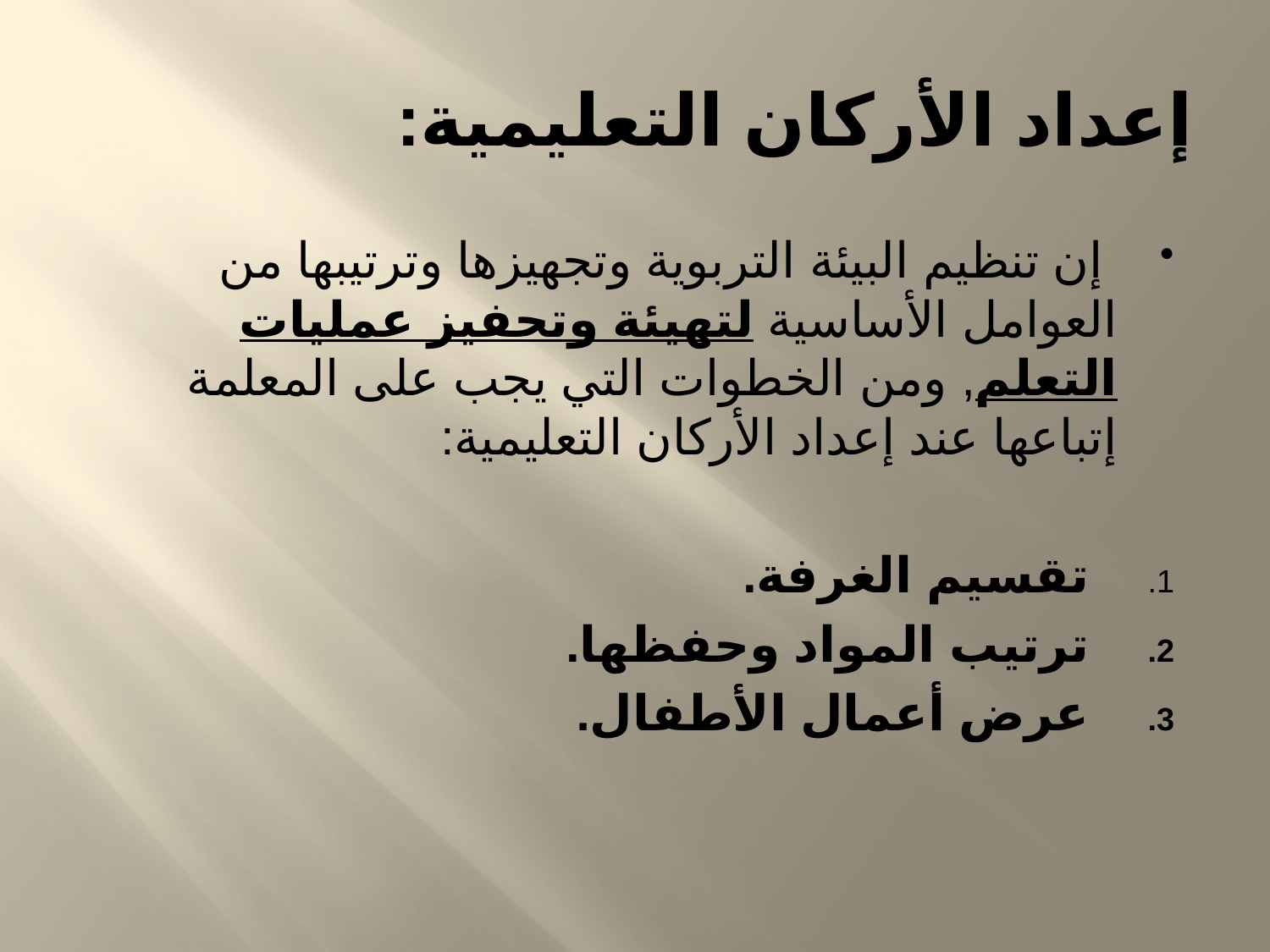

# إعداد الأركان التعليمية:
 إن تنظيم البيئة التربوية وتجهيزها وترتيبها من العوامل الأساسية لتهيئة وتحفيز عمليات التعلم, ومن الخطوات التي يجب على المعلمة إتباعها عند إعداد الأركان التعليمية:

 تقسيم الغرفة.
 ترتيب المواد وحفظها.
 عرض أعمال الأطفال.